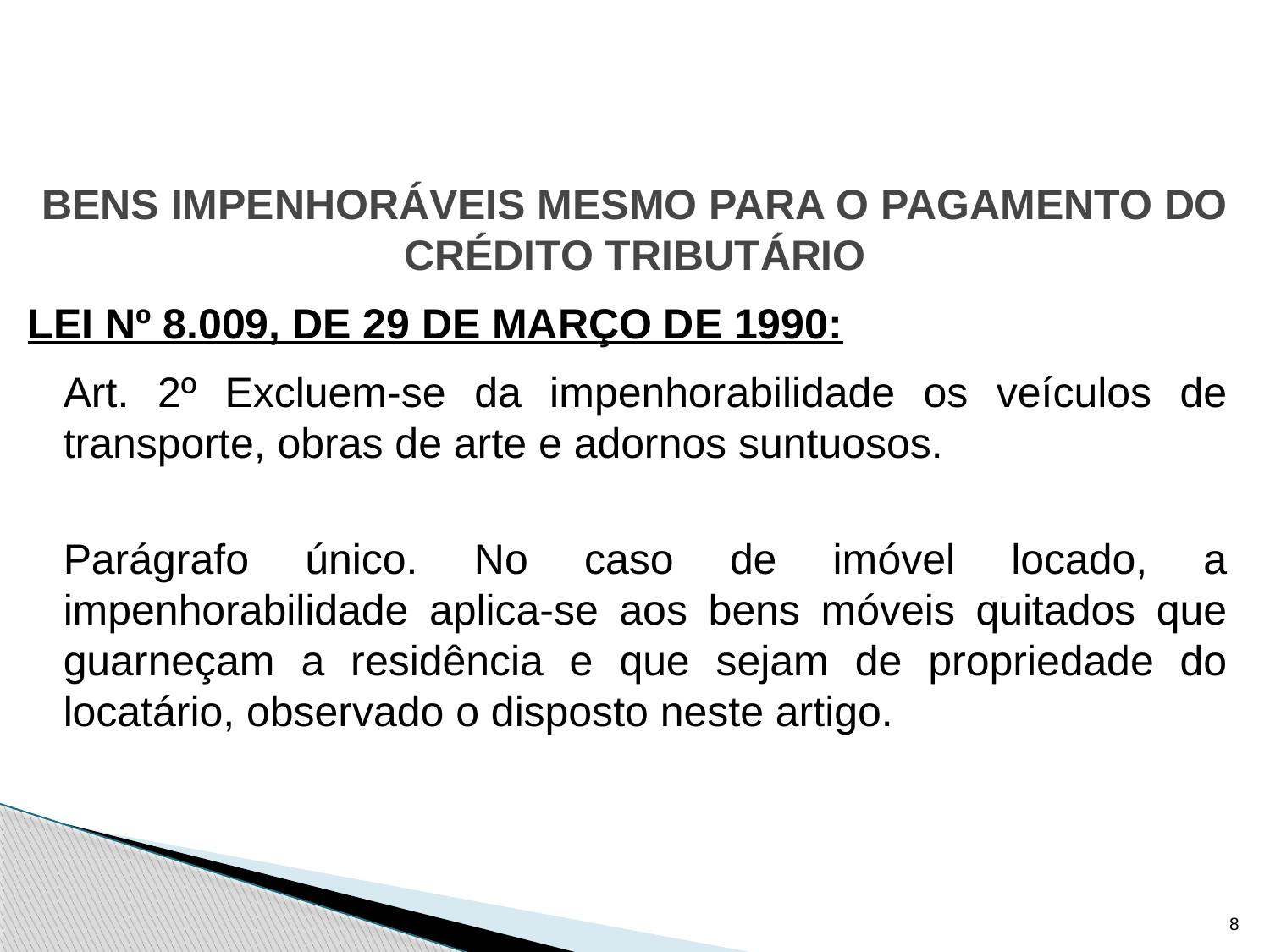

# BENS IMPENHORÁVEIS MESMO PARA O PAGAMENTO DO CRÉDITO TRIBUTÁRIO
LEI Nº 8.009, DE 29 DE MARÇO DE 1990:
	Art. 2º Excluem-se da impenhorabilidade os veículos de transporte, obras de arte e adornos suntuosos.

	Parágrafo único. No caso de imóvel locado, a impenhorabilidade aplica-se aos bens móveis quitados que guarneçam a residência e que sejam de propriedade do locatário, observado o disposto neste artigo.

8